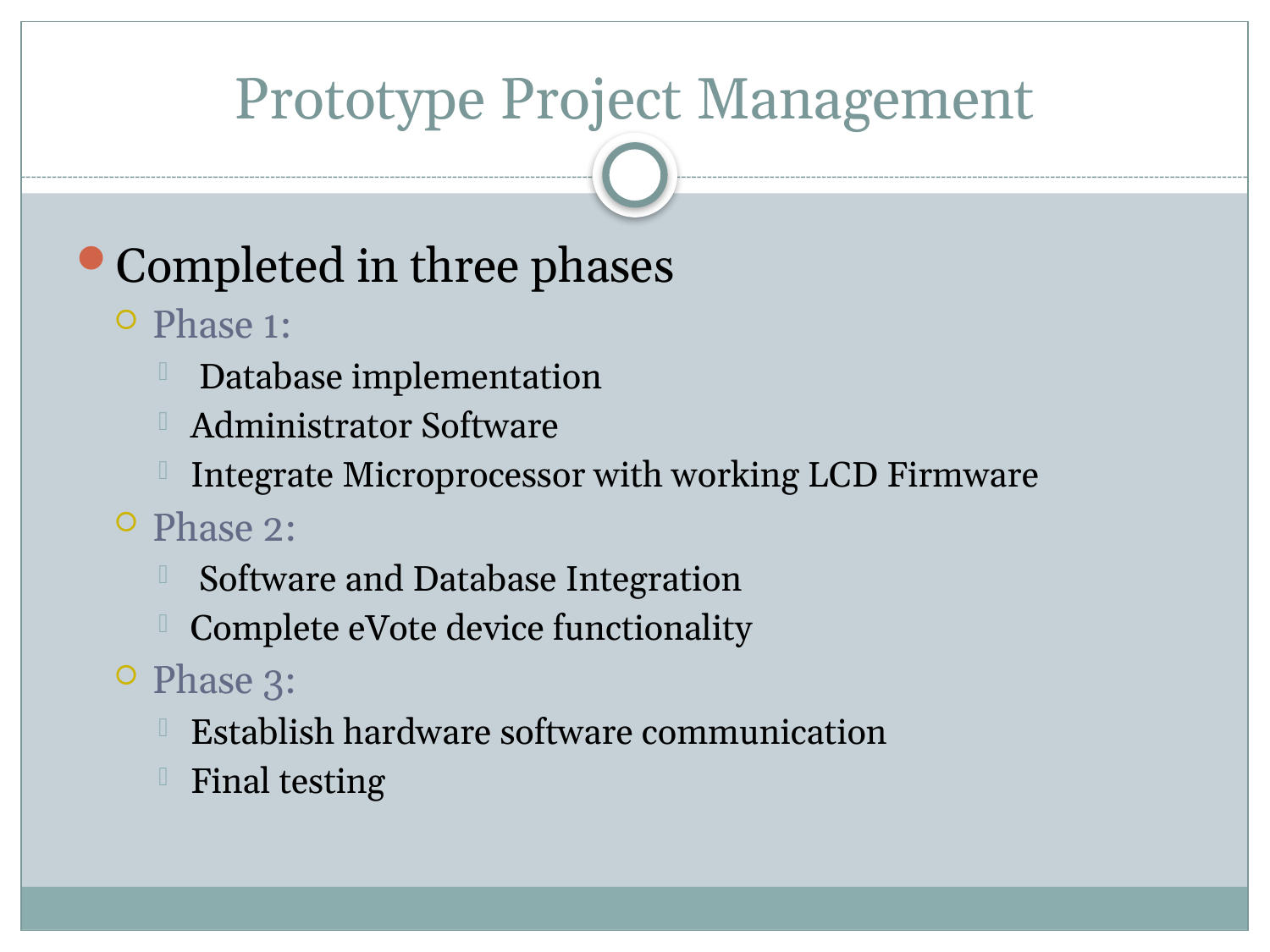

# Prototype Project Management
Completed in three phases
Phase 1:
 Database implementation
Administrator Software
Integrate Microprocessor with working LCD Firmware
Phase 2:
 Software and Database Integration
Complete eVote device functionality
Phase 3:
Establish hardware software communication
Final testing